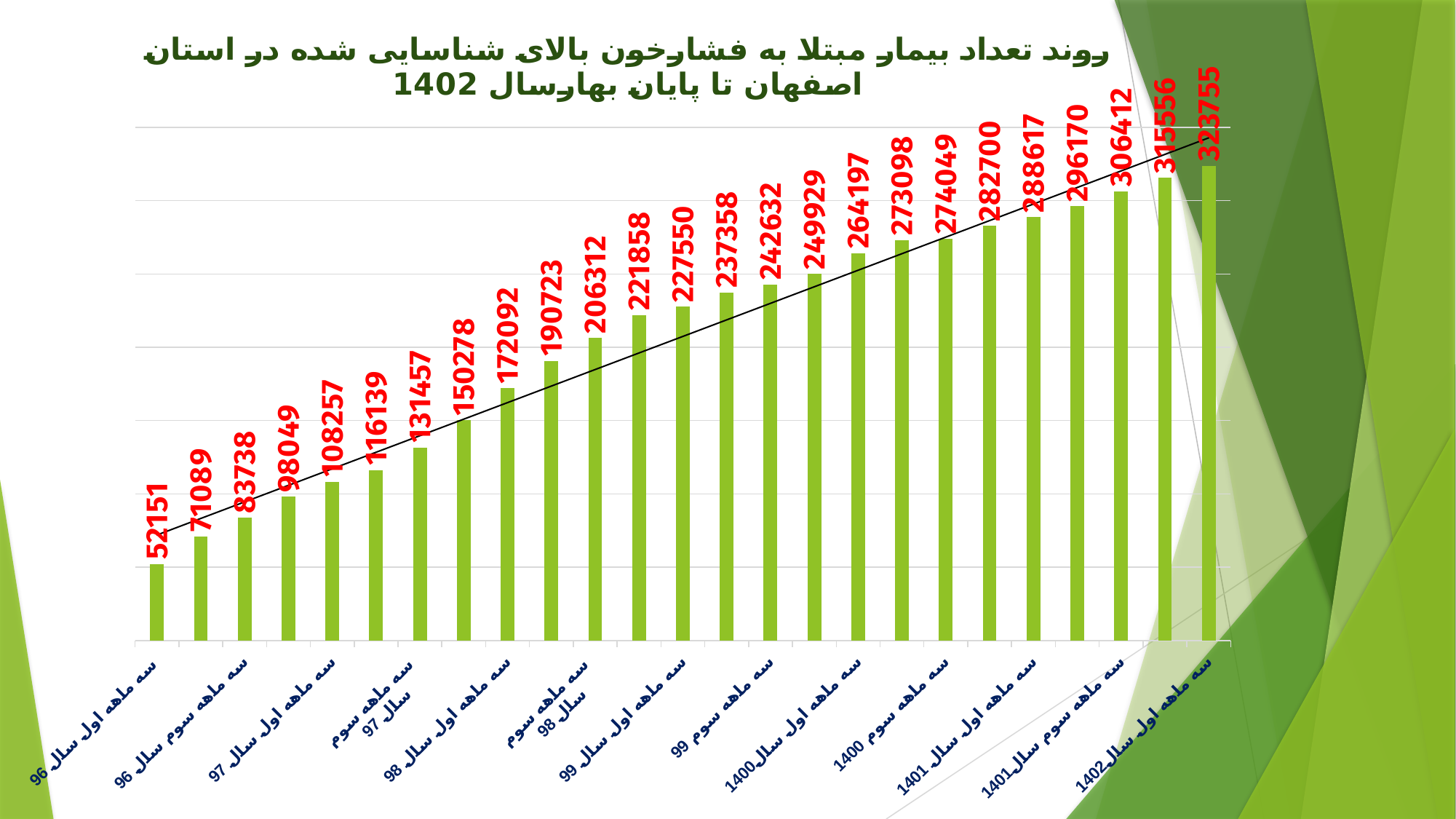

### Chart: روند تعداد بیمار مبتلا به فشارخون بالای شناسایی شده در استان اصفهان تا پایان بهارسال 1402

| Category | استان |
|---|---|
| سه ماهه اول سال 96  | 52151.0 |
| سه ماه دوم سال 96 | 71089.0 |
| سه ماهه سوم سال 96 | 83738.0 |
| سه ماهه چهارم سال 96 | 98049.0 |
| سه ماهه اول سال 97 | 108257.0 |
| سه ماهه دوم سال 97 | 116139.0 |
| سه ماهه سوم
 سال 97 | 131457.0 |
| سه ماهه چهارم سال 97 | 150278.0 |
| سه ماهه اول سال 98 | 172092.0 |
| سه ماهه دوم سال 98 | 190723.0 |
| سه ماهه سوم
 سال 98 | 206312.0 |
| سه ماهه چهارم سال 98 | 221858.0 |
| سه ماهه اول سال 99 | 227550.0 |
| سه ماهه دوم سال 99 | 237358.0 |
| سه ماهه سوم 99 | 242632.0 |
| سه ماهه چهارم سال 99 | 249929.0 |
| سه ماهه اول سال1400 | 264197.0 |
| سه ماهه دوم سال1400 | 273098.0 |
| سه ماهه سوم 1400 | 274049.0 |
| سه ماهه چهارم 1400 | 282700.0 |
| سه ماهه اول سال 1401 | 288617.0 |
| سه ماهه دوم سال 1401 | 296170.0 |
| سه ماهه سوم سال1401 | 306412.0 |
| سه ماهه چهارم سال1401 | 315556.0 |
| سه ماهه اول سال1402 | 323755.0 |